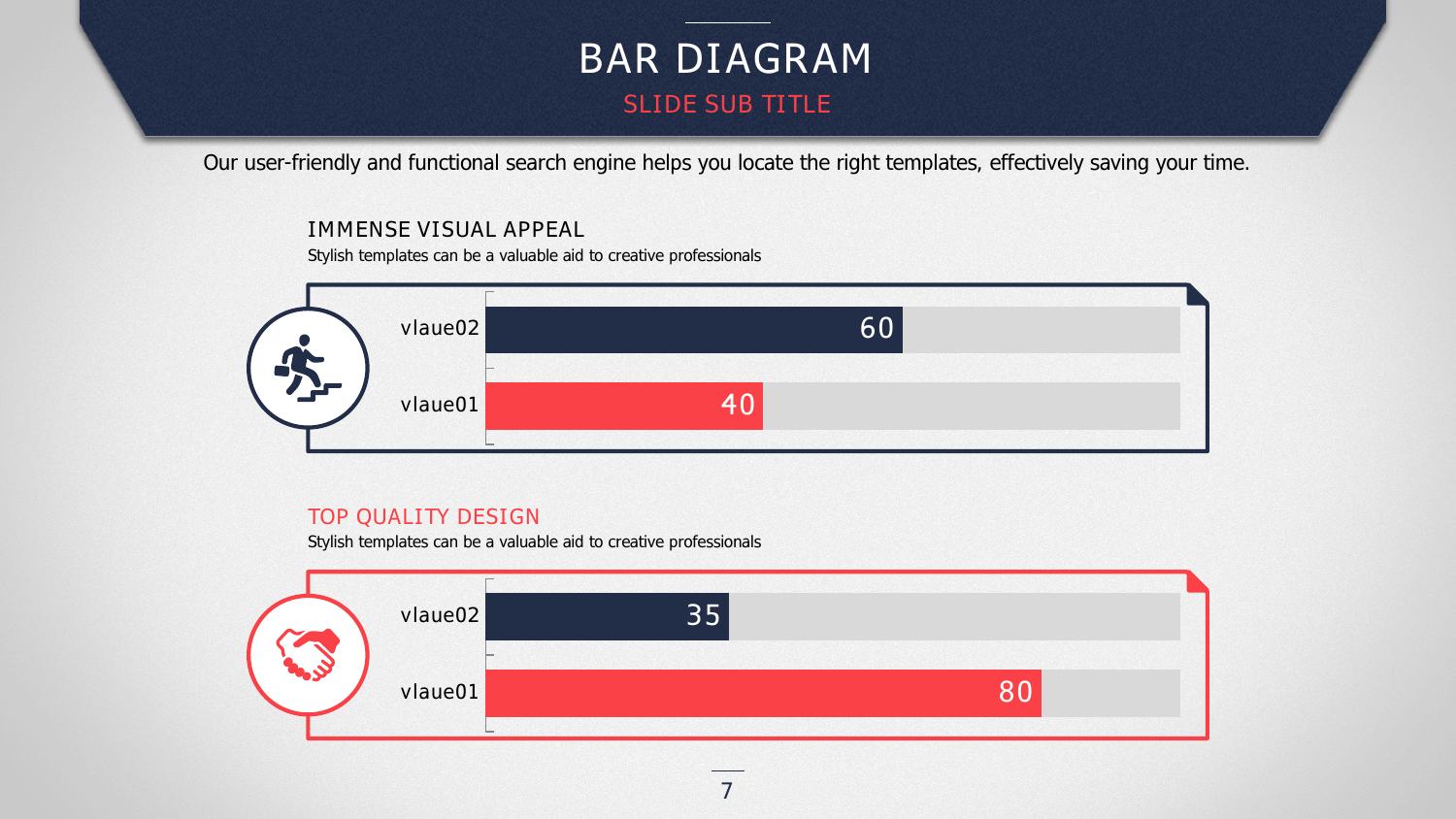

BAR DIAGRAM
SLIDE SUB TITLE
Our user-friendly and functional search engine helps you locate the right templates, effectively saving your time.
IMMENSE VISUAL APPEAL
Stylish templates can be a valuable aid to creative professionals

### Chart

| Category | vlaue01 | vlaue02 |
|---|---|---|
| vlaue01 | 40.0 | 60.0 |
| vlaue02 | 60.0 | 40.0 |

TOP QUALITY DESIGN
Stylish templates can be a valuable aid to creative professionals

### Chart

| Category | vlaue01 | vlaue02 |
|---|---|---|
| vlaue01 | 80.0 | 20.0 |
| vlaue02 | 35.0 | 65.0 |

7